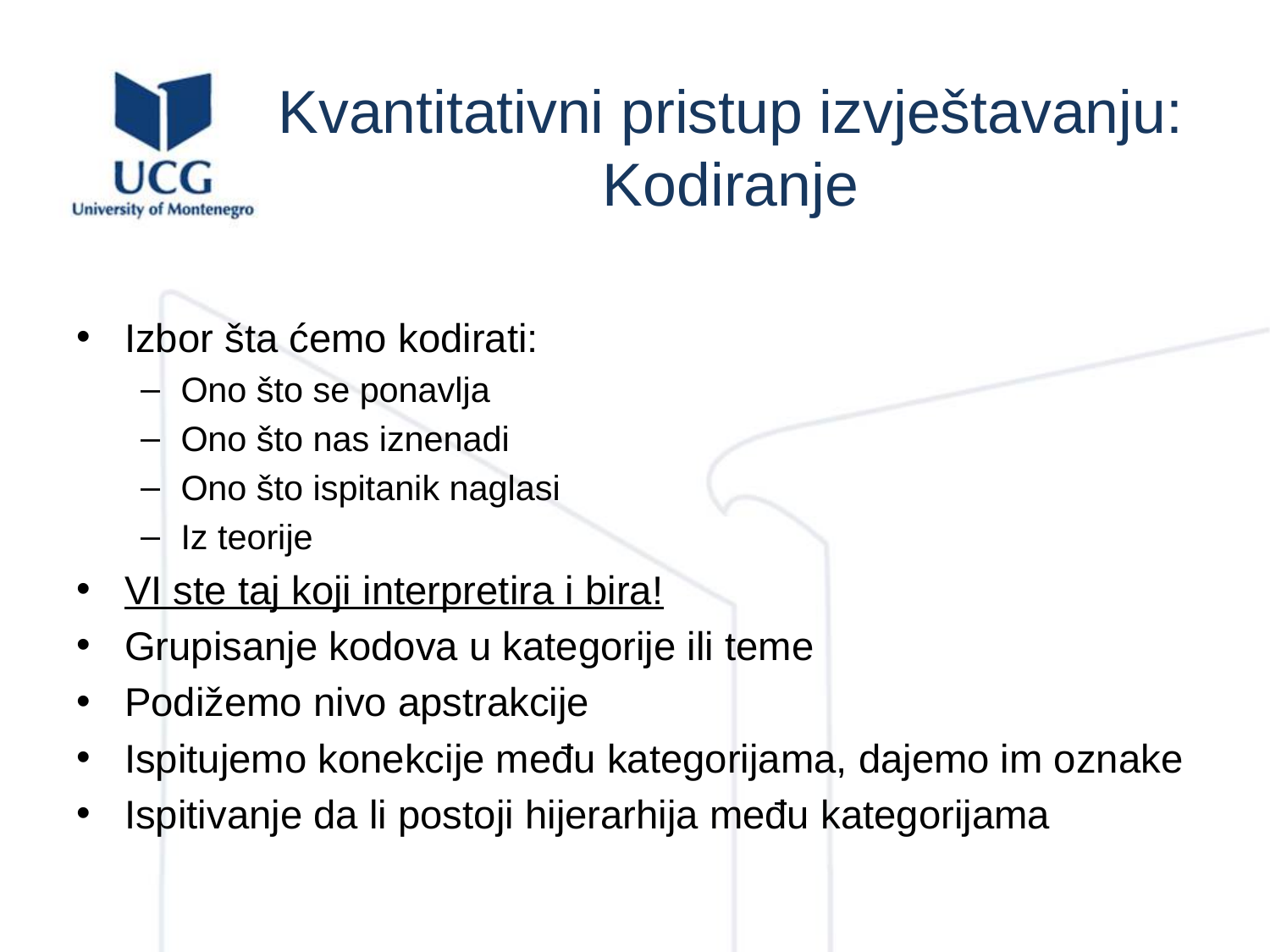

# Kvantitativni pristup izvještavanju: Kodiranje
Izbor šta ćemo kodirati:
Ono što se ponavlja
Ono što nas iznenadi
Ono što ispitanik naglasi
Iz teorije
VI ste taj koji interpretira i bira!
Grupisanje kodova u kategorije ili teme
Podižemo nivo apstrakcije
Ispitujemo konekcije među kategorijama, dajemo im oznake
Ispitivanje da li postoji hijerarhija među kategorijama